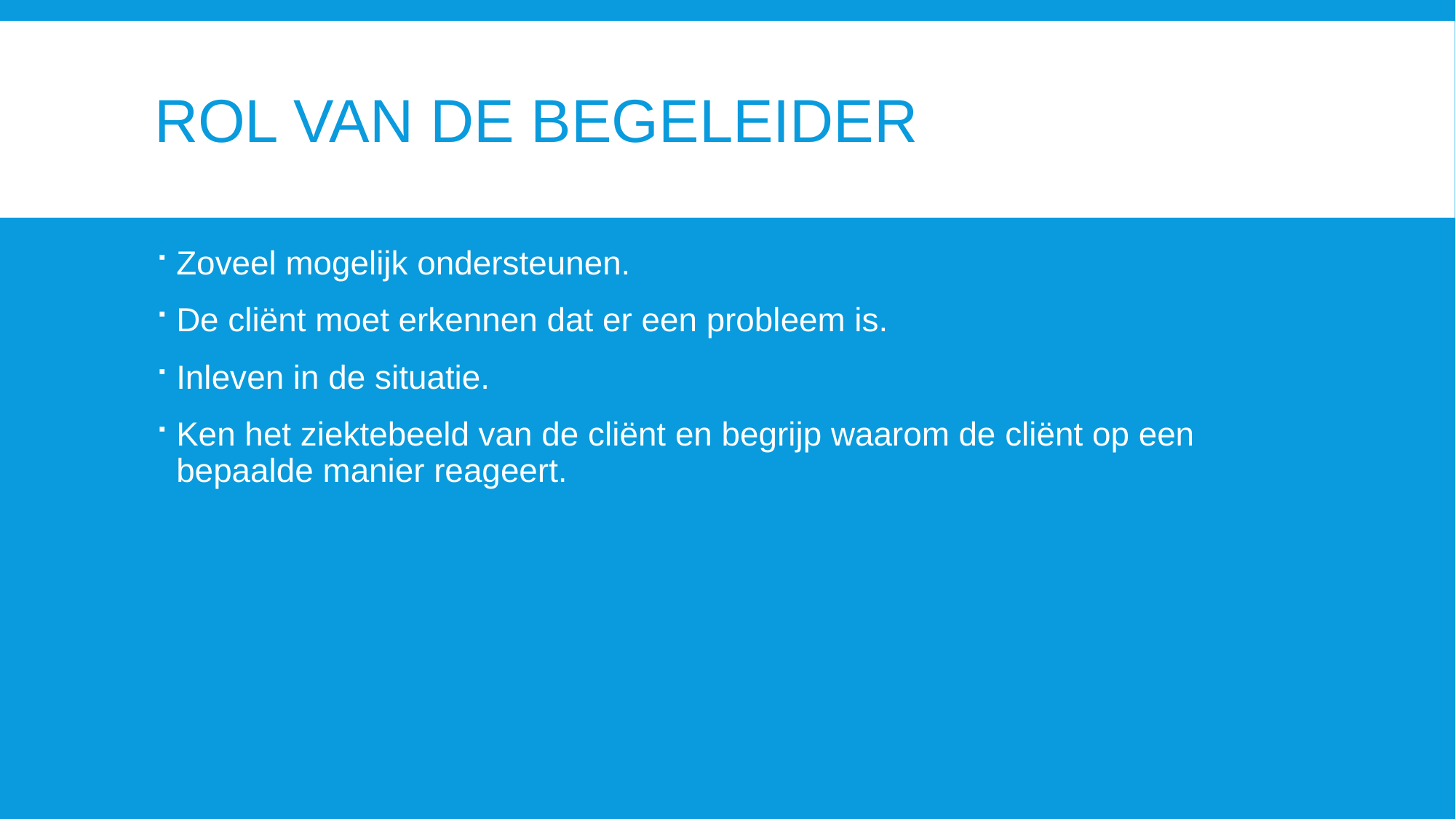

# Rol van de begeleider
Zoveel mogelijk ondersteunen.
De cliënt moet erkennen dat er een probleem is.
Inleven in de situatie.
Ken het ziektebeeld van de cliënt en begrijp waarom de cliënt op een bepaalde manier reageert.